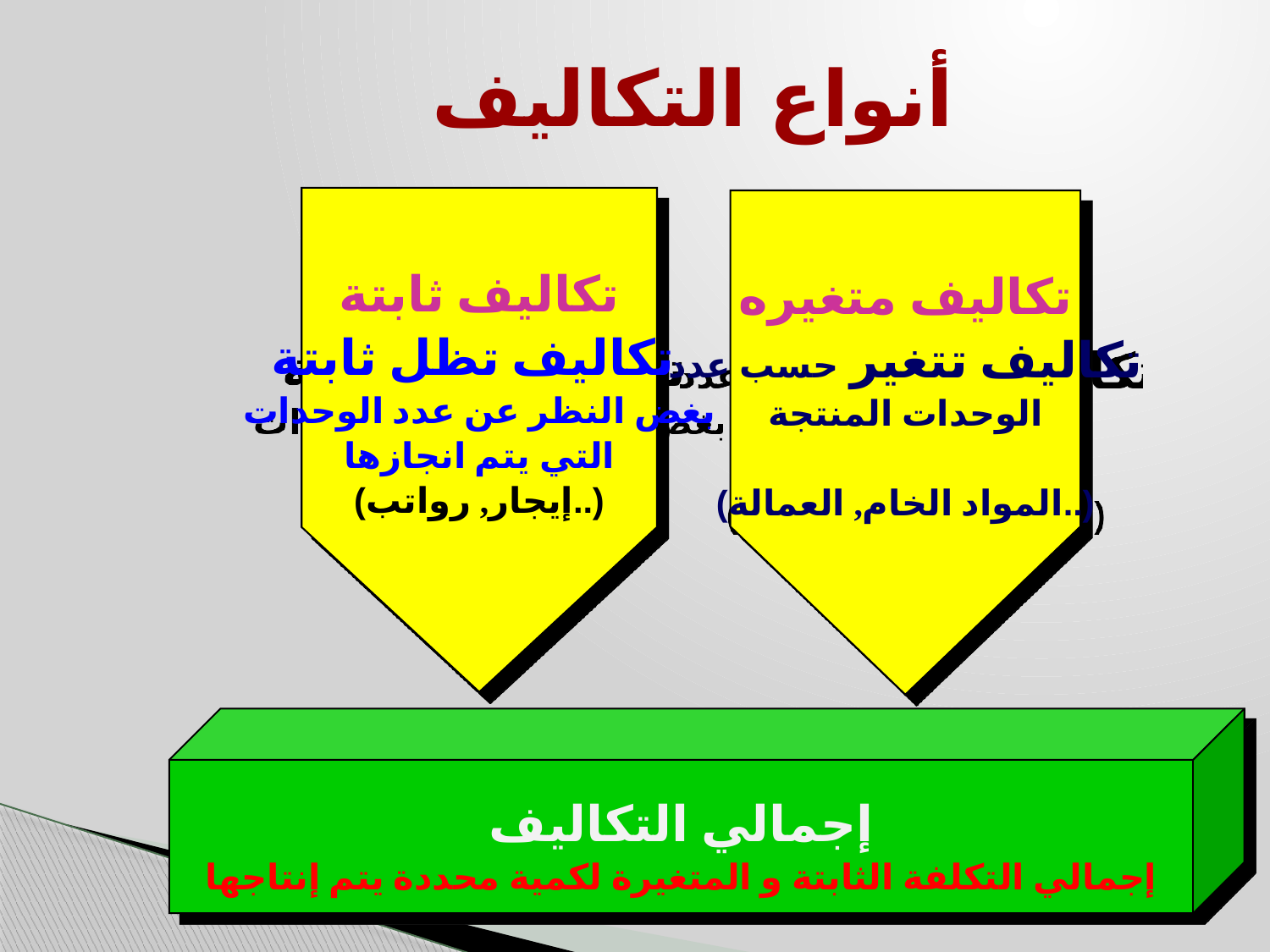

أنواع التكاليف

تكاليف ثابتة
تكاليف تظل ثابتة
بغض النظر عن عدد الوحدات
التي يتم انجازها
(إيجار, رواتب..)

تكاليف متغيره
تكاليف تتغير حسب عدد
الوحدات المنتجة

(المواد الخام, العمالة..)

إجمالي التكاليف
إجمالي التكلفة الثابتة و المتغيرة لكمية محددة يتم إنتاجها